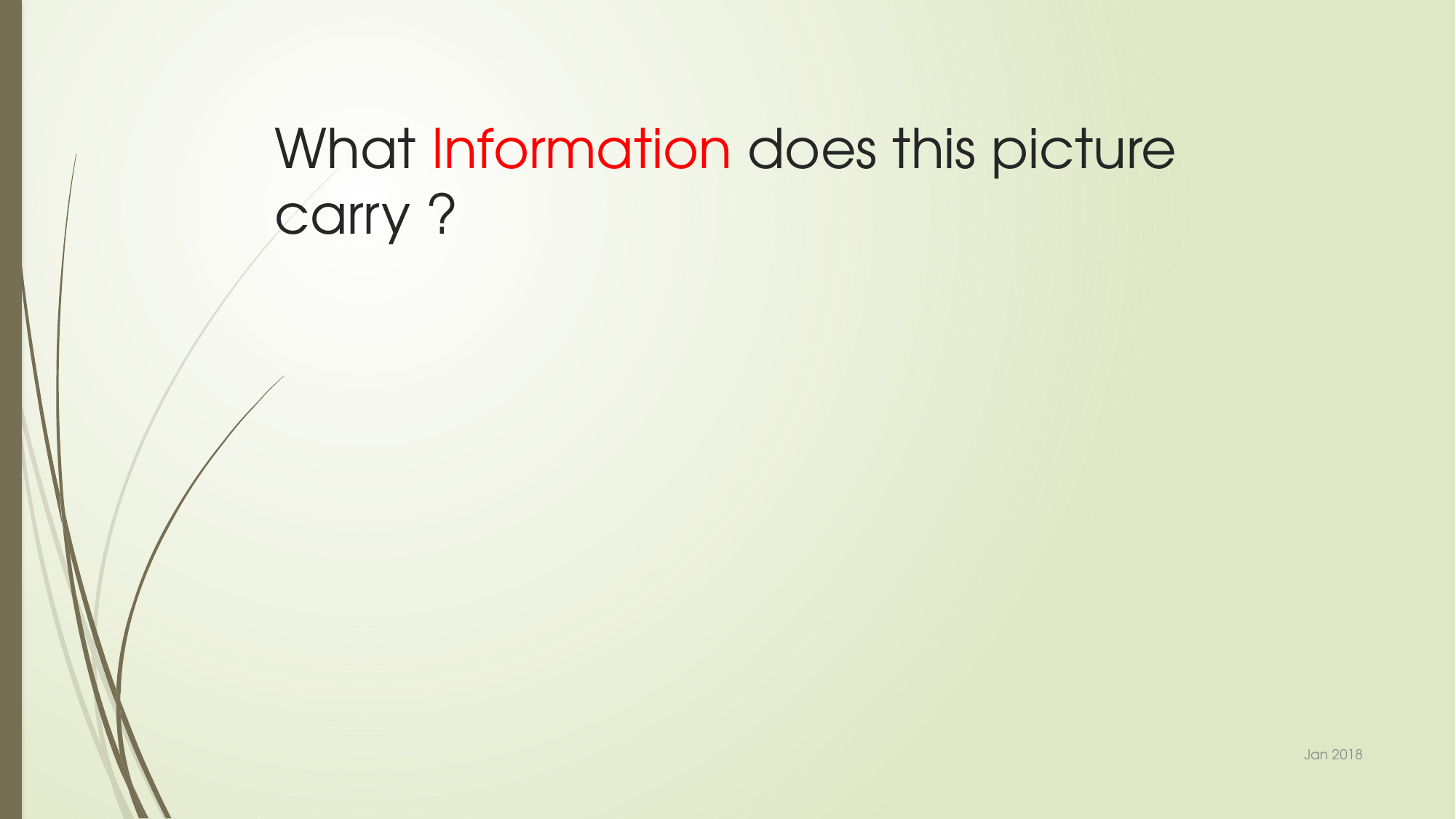

# What Information does this picture carry ?
Jan 2018